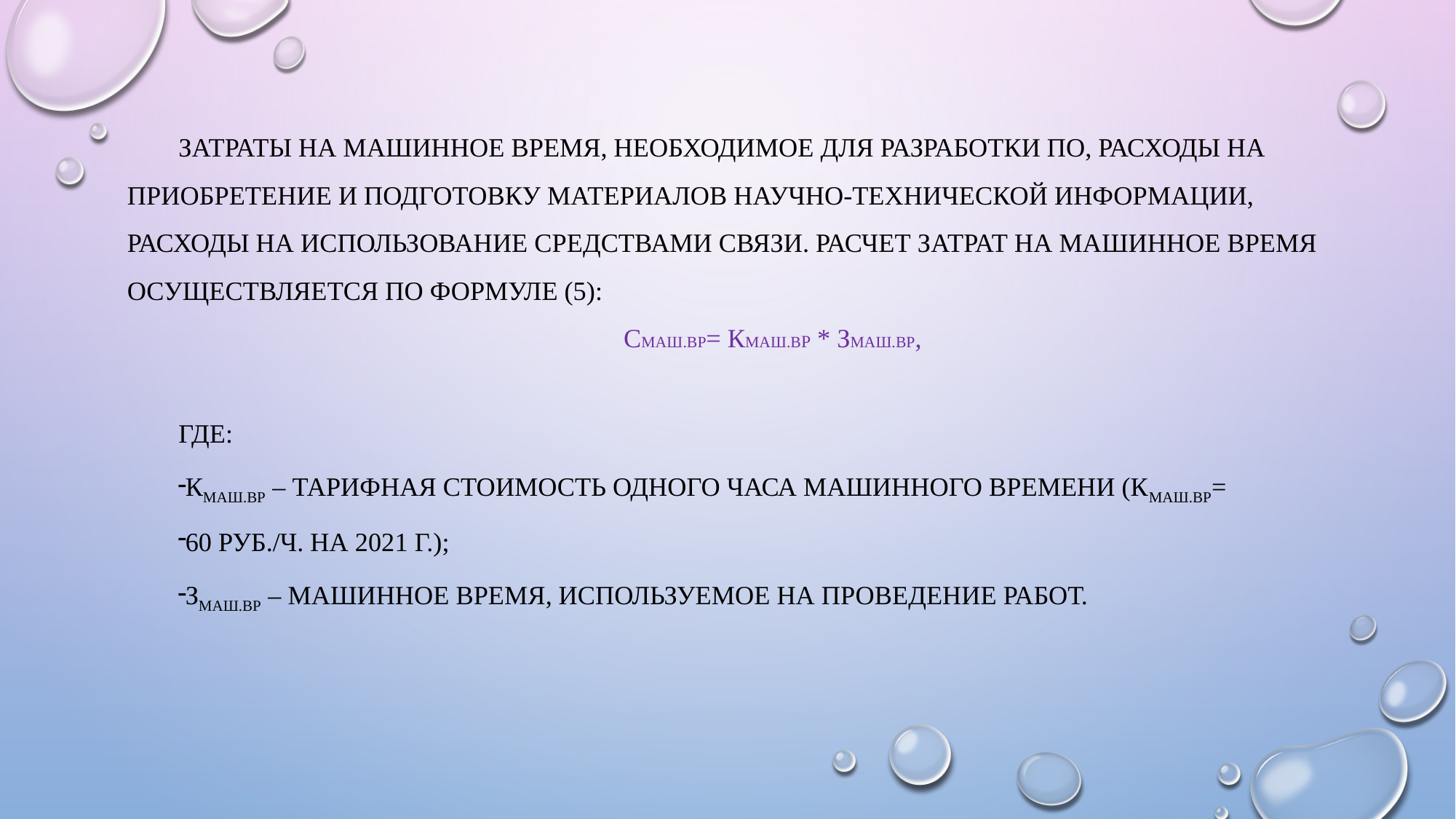

Затраты на машинное время, необходимое для разработки ПО, расходы на приобретение и подготовку материалов научно-технической информации, расходы на использование средствами связи. Расчет затрат на машинное время осуществляется по формуле (5):
Смаш.вр= Кмаш.вр * Змаш.вр,

где:
Кмаш.вр – тарифная стоимость одного часа машинного времени (Кмаш.вр=
60 руб./ч. На 2021 г.);
Змаш.вр – машинное время, используемое на проведение работ.